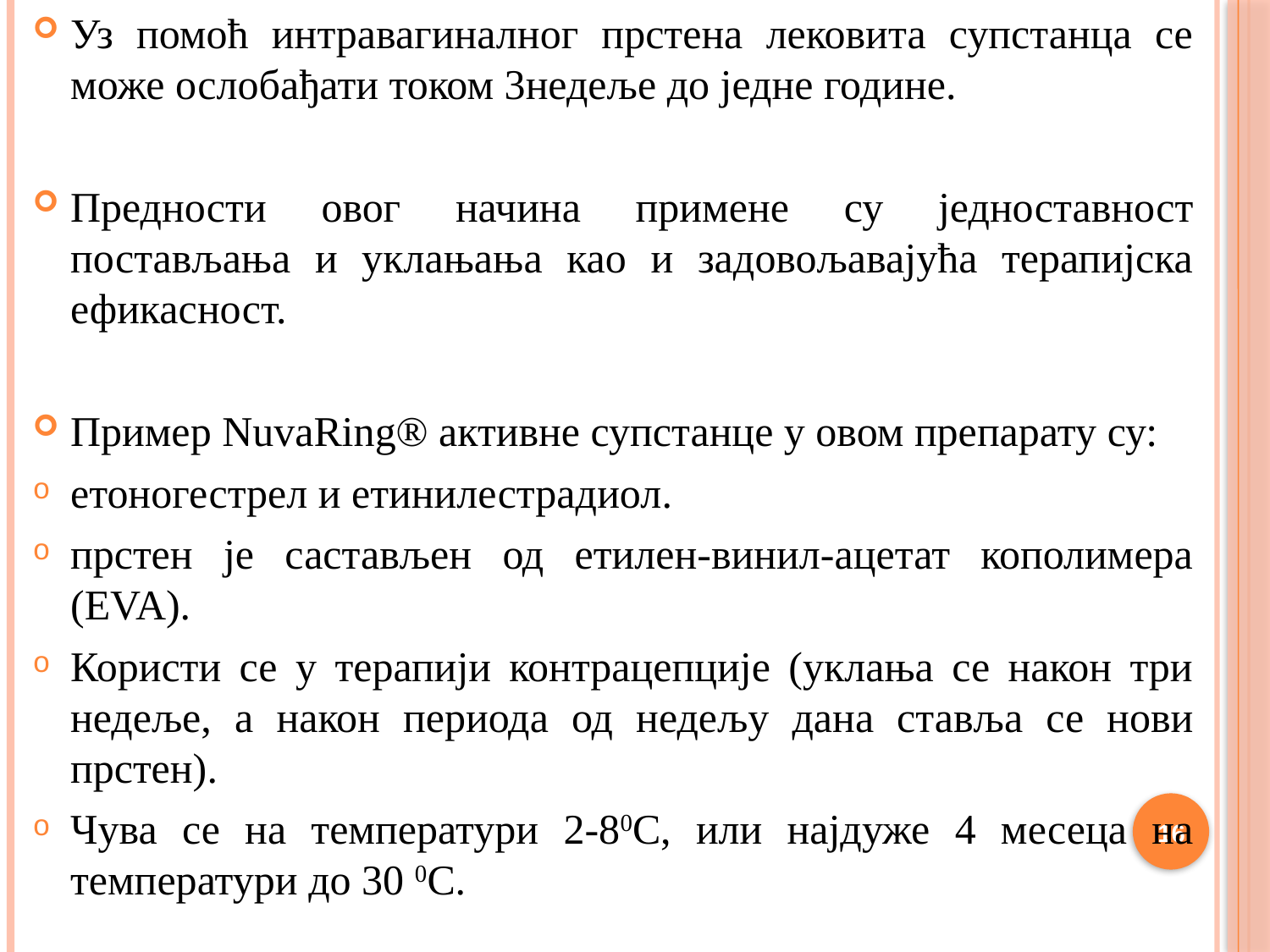

Уз помоћ интравагиналног прстена лековита супстанца се може ослобађати током 3недеље до једне године.

Предности овог начина примене су једноставност постављања и уклањања као и задовољавајућа терапијска ефикасност.

Пример NuvaRing® активне супстанце у овом препарату су:
етоногестрел и етинилестрадиол.
прстен је састављен од етилен-винил-ацетат кополимера (EVA).
Користи се у терапији контрацепције (уклања се након три недеље, а након периода од недељу дана ставља се нови прстен).
Чува се на температури 2-80C, или најдуже 4 месеца на температури до 30 0C.

16